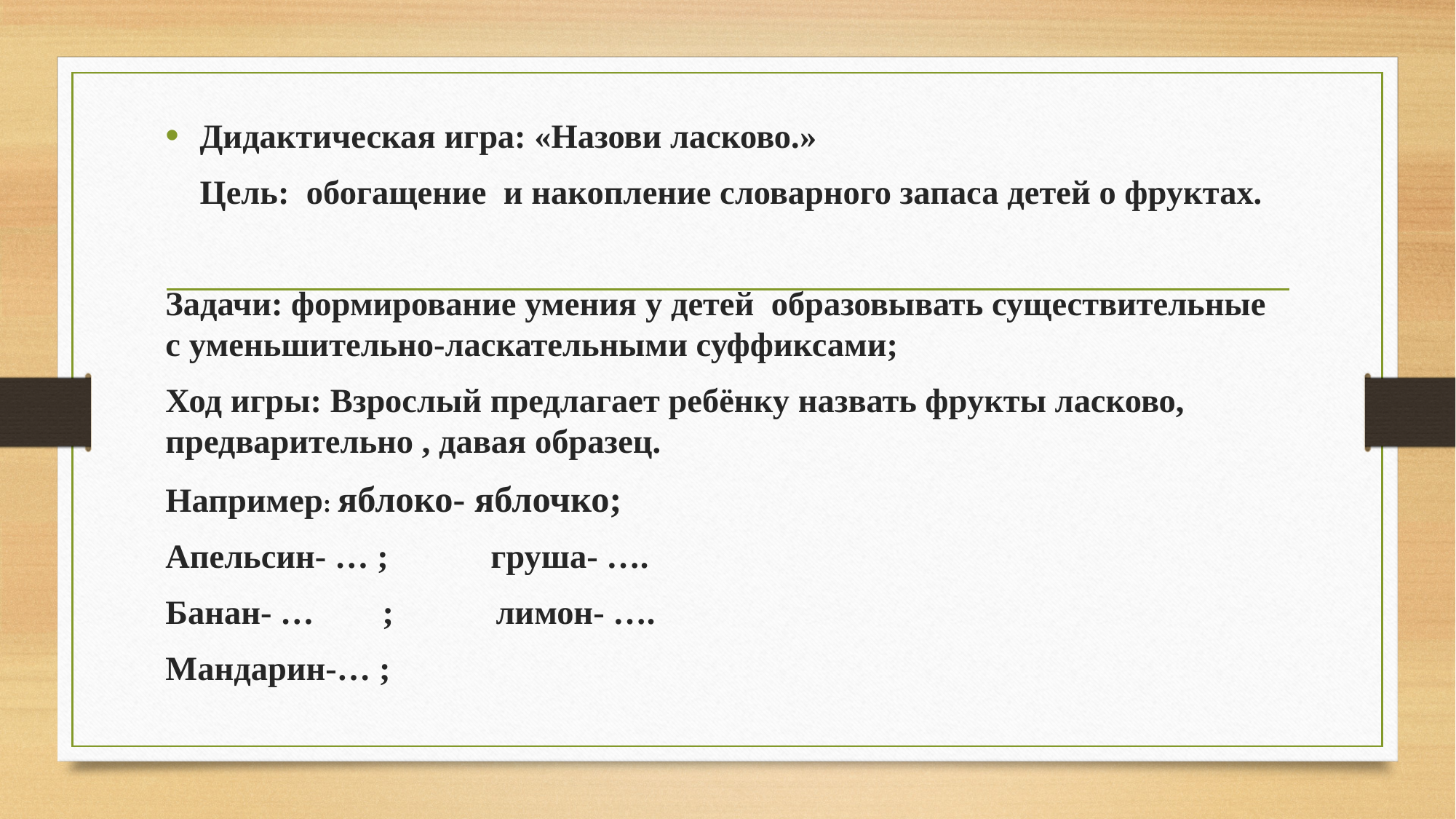

Дидактическая игра: «Назови ласково.»
    Цель:  обогащение  и накопление словарного запаса детей о фруктах.

Задачи: формирование умения у детей  образовывать существительные  с уменьшительно-ласкательными суффиксами;
Ход игры: Взрослый предлагает ребёнку назвать фрукты ласково, предварительно , давая образец.
Например: яблоко- яблочко;
Апельсин- … ;            груша- ….
Банан- …        ;            лимон- ….
Мандарин-… ;